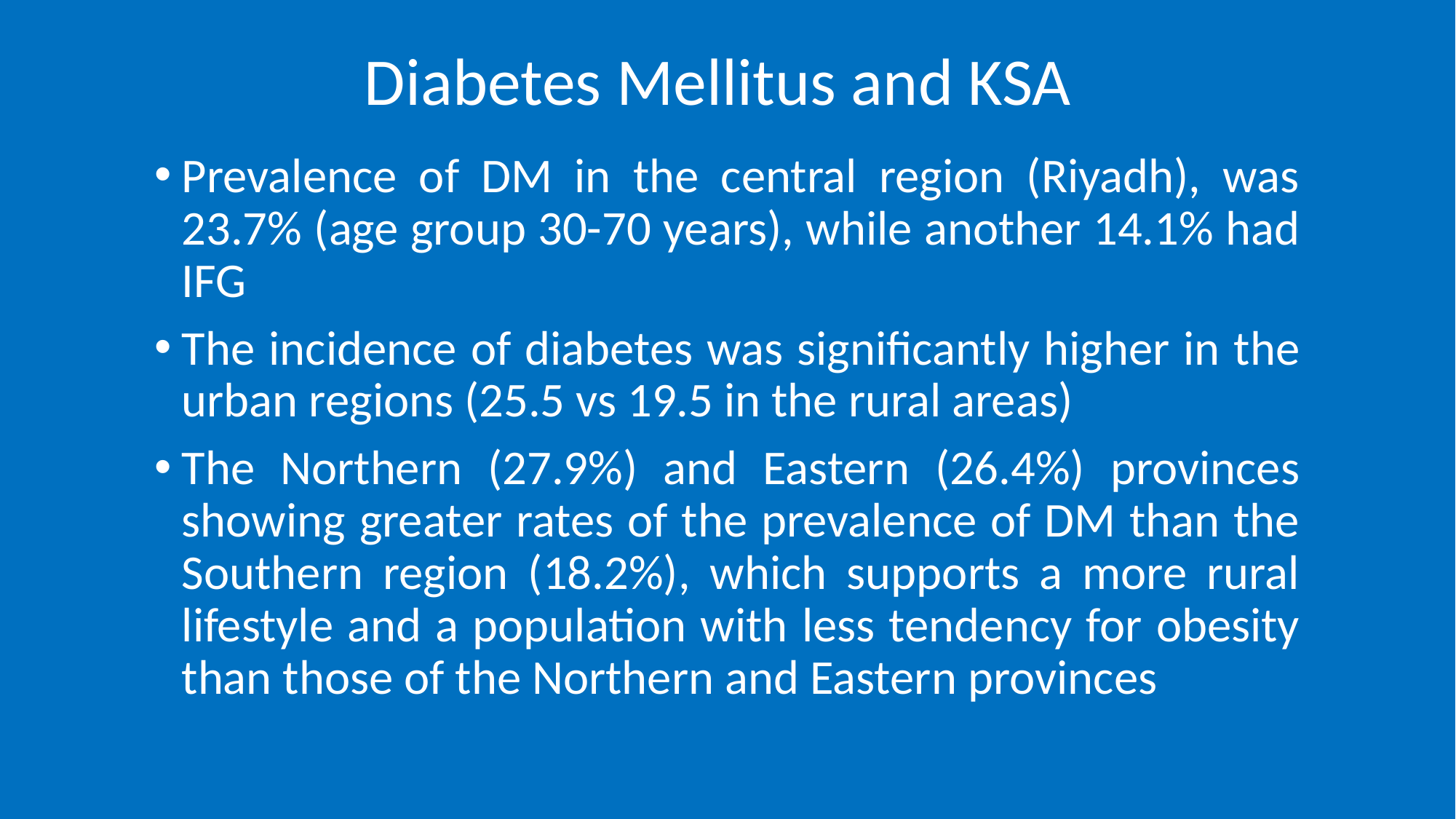

# Diabetes Mellitus and KSA
Prevalence of DM in the central region (Riyadh), was 23.7% (age group 30-70 years), while another 14.1% had IFG
The incidence of diabetes was significantly higher in the urban regions (25.5 vs 19.5 in the rural areas)
The Northern (27.9%) and Eastern (26.4%) provinces showing greater rates of the prevalence of DM than the Southern region (18.2%), which supports a more rural lifestyle and a population with less tendency for obesity than those of the Northern and Eastern provinces